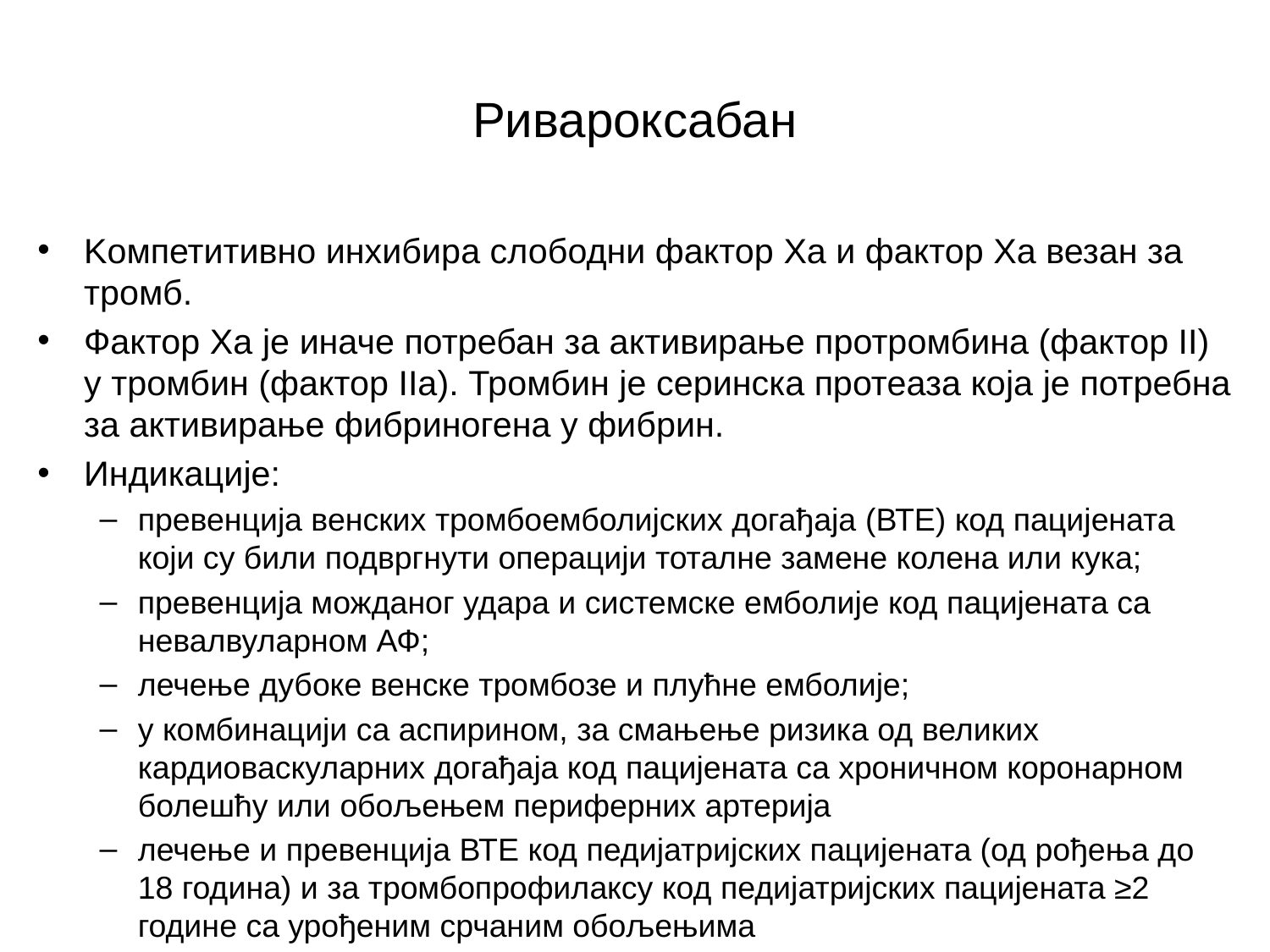

# Ривароксабан
Kомпетитивно инхибира слободни фактор Ха и фактор Ха везан за тромб.
Фактор Ха је иначе потребан за активирање протромбина (фактор II) у тромбин (фактор IIa). Тромбин је серинска протеаза која је потребна за активирање фибриногена у фибрин.
Индикације:
превенција венских тромбоемболијских догађаја (ВТЕ) код пацијената који су били подвргнути операцији тоталне замене колена или кука;
превенција можданог удара и системске емболије код пацијената са невалвуларном АФ;
лечење дубоке венске тромбозе и плућне емболије;
у комбинацији са аспирином, за смањење ризика од великих кардиоваскуларних догађаја код пацијената са хроничном коронарном болешћу или обољењем периферних артерија
лечење и превенцијa ВТЕ код педијатријских пацијената (од рођења до 18 година) и за тромбопрофилаксу код педијатријских пацијената ≥2 године са урођеним срчаним обољењима